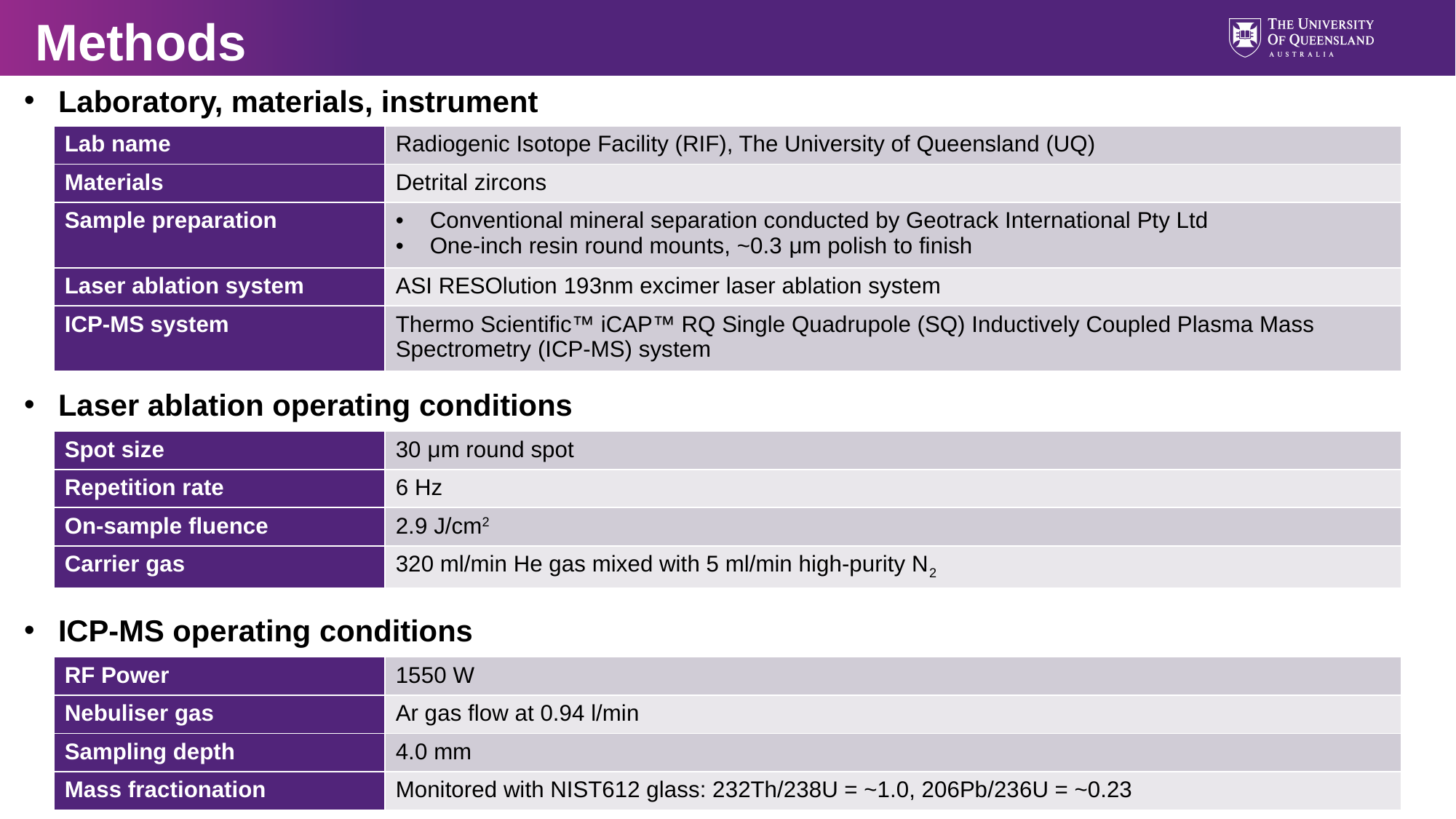

Methods
Laboratory, materials, instrument
| Lab name | Radiogenic Isotope Facility (RIF), The University of Queensland (UQ) |
| --- | --- |
| Materials | Detrital zircons |
| Sample preparation | Conventional mineral separation conducted by Geotrack International Pty Ltd One-inch resin round mounts, ~0.3 μm polish to finish |
| Laser ablation system | ASI RESOlution 193nm excimer laser ablation system |
| ICP-MS system | Thermo Scientific™ iCAP™ RQ Single Quadrupole (SQ) Inductively Coupled Plasma Mass Spectrometry (ICP-MS) system |
Laser ablation operating conditions
| Spot size | 30 μm round spot |
| --- | --- |
| Repetition rate | 6 Hz |
| On-sample fluence | 2.9 J/cm2 |
| Carrier gas | 320 ml/min He gas mixed with 5 ml/min high-purity N2 |
ICP-MS operating conditions
| RF Power | 1550 W |
| --- | --- |
| Nebuliser gas | Ar gas flow at 0.94 l/min |
| Sampling depth | 4.0 mm |
| Mass fractionation | Monitored with NIST612 glass: 232Th/238U = ~1.0, 206Pb/236U = ~0.23 |